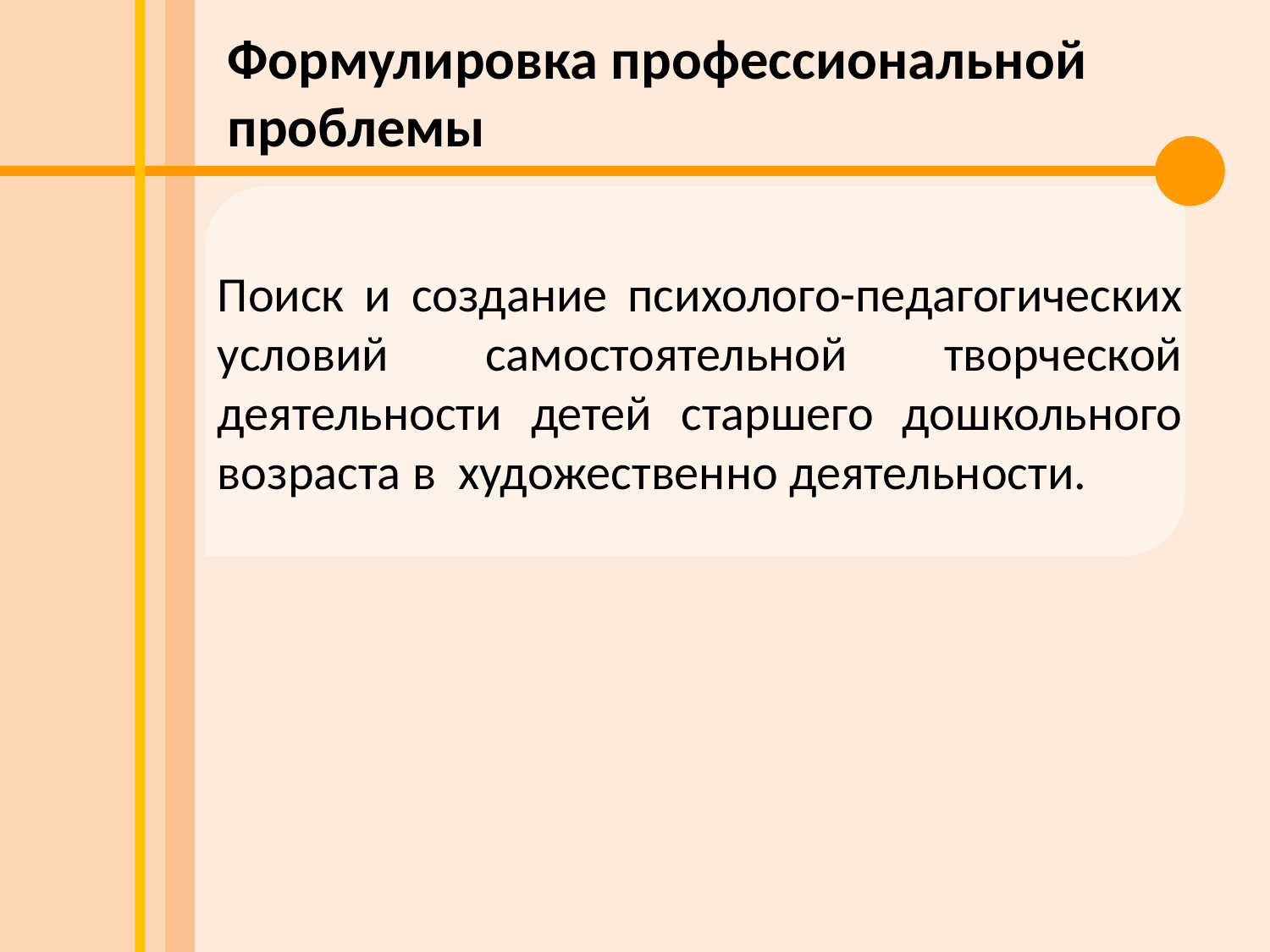

Формулировка профессиональной проблемы

Поиск и создание психолого-педагогических условий самостоятельной творческой деятельности детей старшего дошкольного возраста в  художественно деятельности.